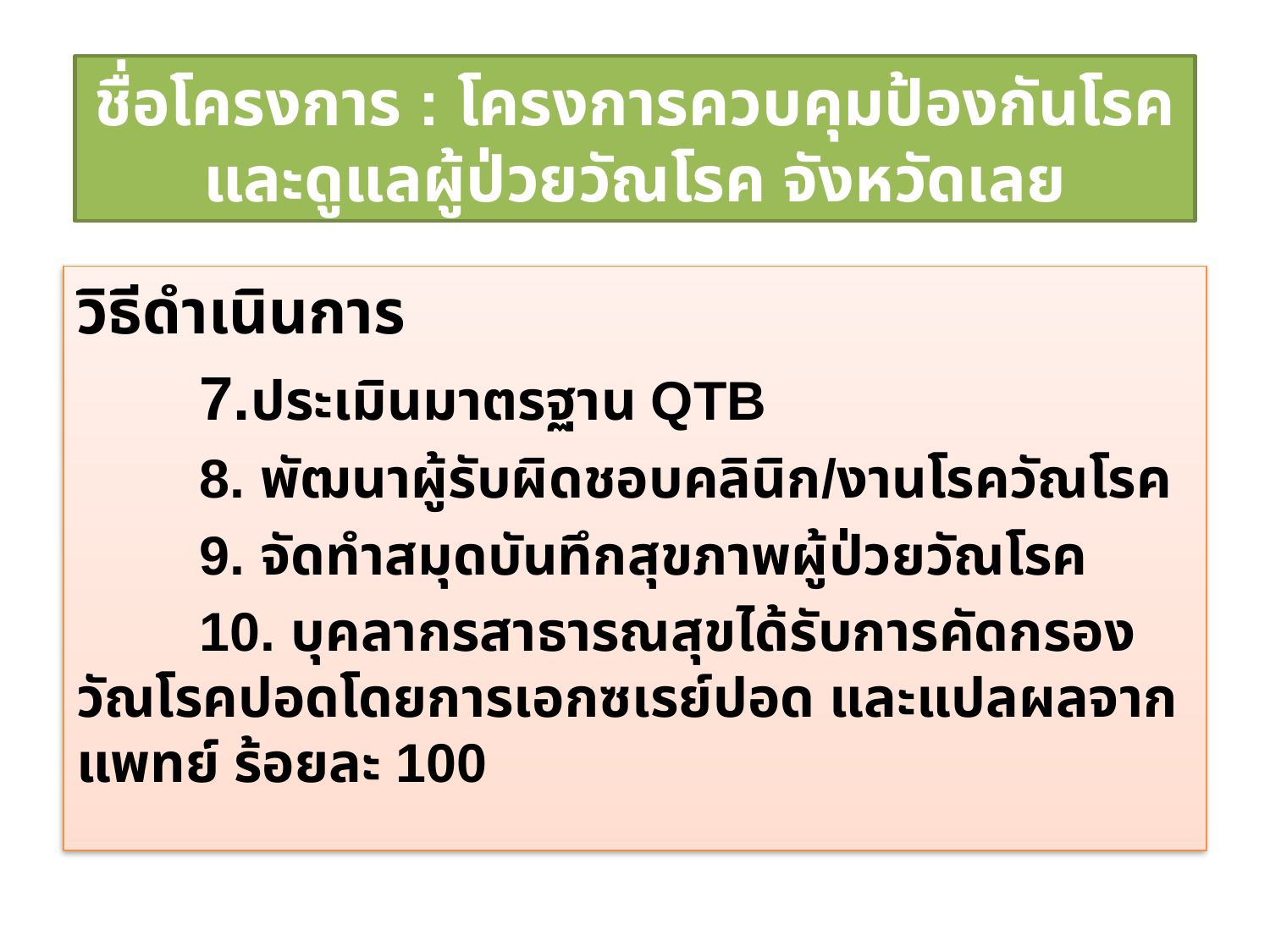

ชื่อโครงการ : โครงการควบคุมป้องกันโรคและดูแลผู้ป่วยวัณโรค จังหวัดเลย
วิธีดำเนินการ
	7.ประเมินมาตรฐาน QTB
	8. พัฒนาผู้รับผิดชอบคลินิก/งานโรควัณโรค
	9. จัดทำสมุดบันทึกสุขภาพผู้ป่วยวัณโรค
	10. บุคลากรสาธารณสุขได้รับการคัดกรองวัณโรคปอดโดยการเอกซเรย์ปอด และแปลผลจากแพทย์ ร้อยละ 100